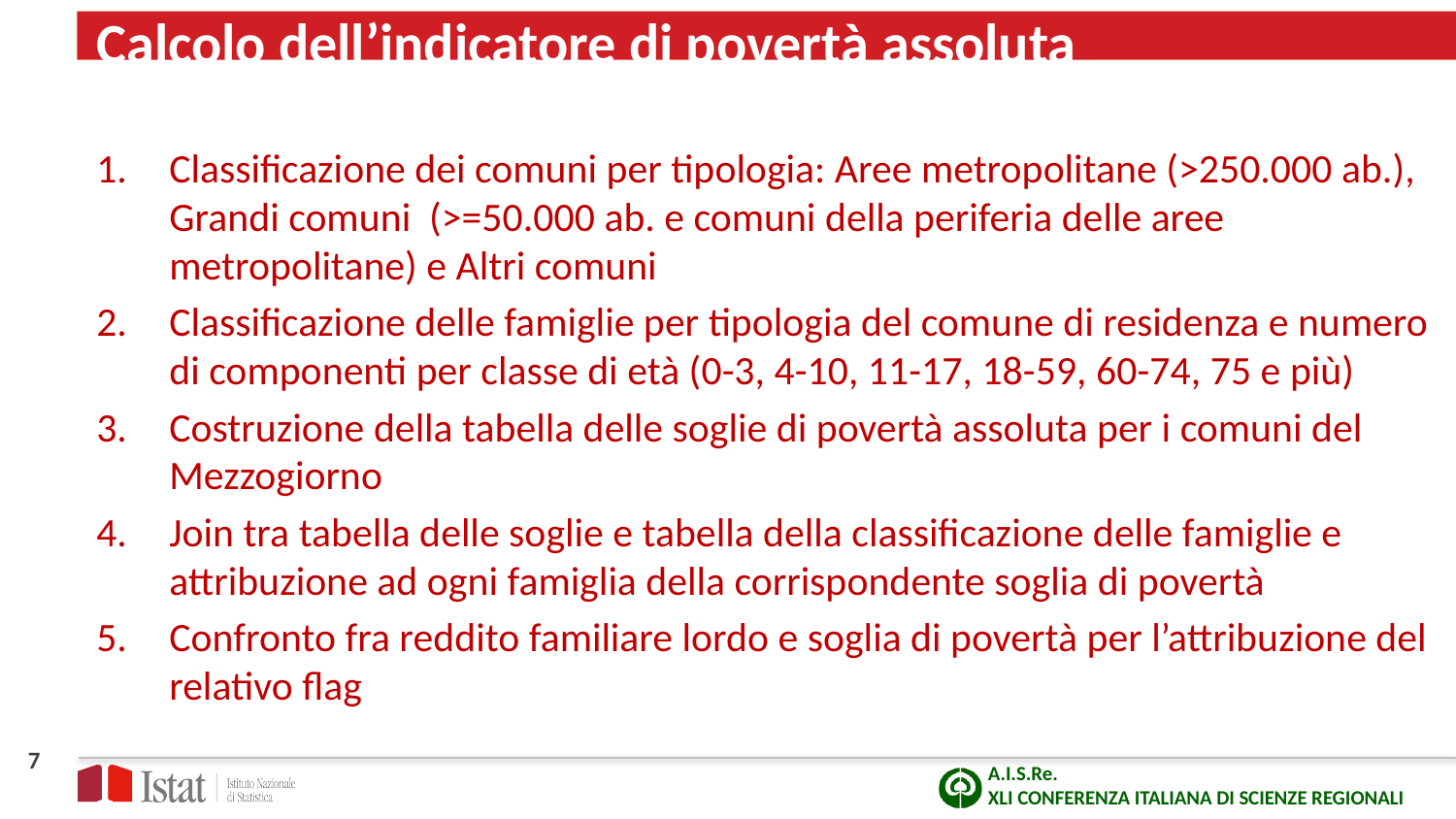

# Calcolo dell’indicatore di povertà assoluta

Classificazione dei comuni per tipologia: Aree metropolitane (>250.000 ab.),  Grandi comuni  (>=50.000 ab. e comuni della periferia delle aree metropolitane) e Altri comuni
Classificazione delle famiglie per tipologia del comune di residenza e numero di componenti per classe di età (0-3, 4-10, 11-17, 18-59, 60-74, 75 e più)
Costruzione della tabella delle soglie di povertà assoluta per i comuni del Mezzogiorno
Join tra tabella delle soglie e tabella della classificazione delle famiglie e attribuzione ad ogni famiglia della corrispondente soglia di povertà
Confronto fra reddito familiare lordo e soglia di povertà per l’attribuzione del relativo flag
7